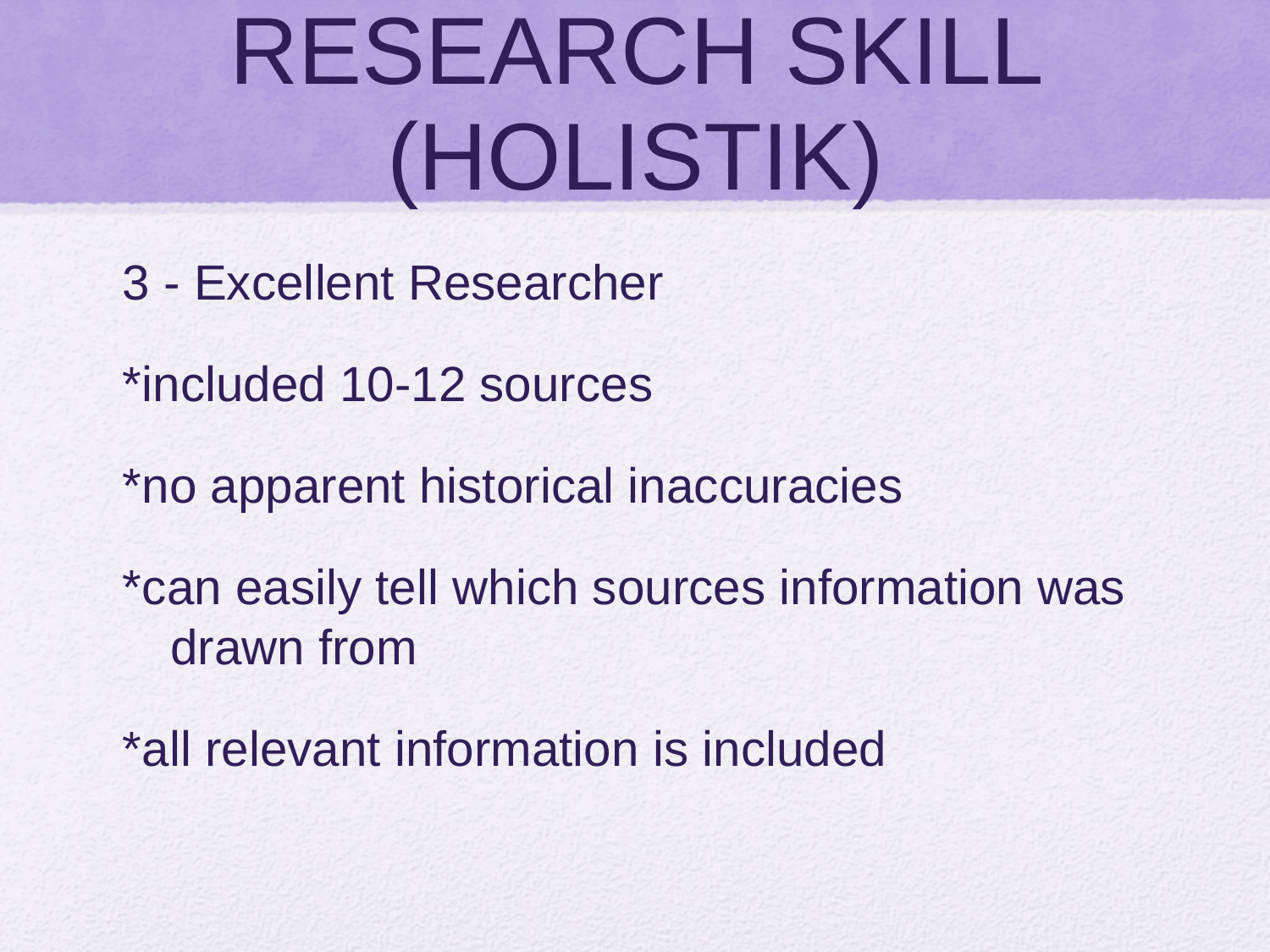

# RESEARCH SKILL (HOLISTIK)
3 - Excellent Researcher
*included 10-12 sources
*no apparent historical inaccuracies
*can easily tell which sources information was drawn from
*all relevant information is included